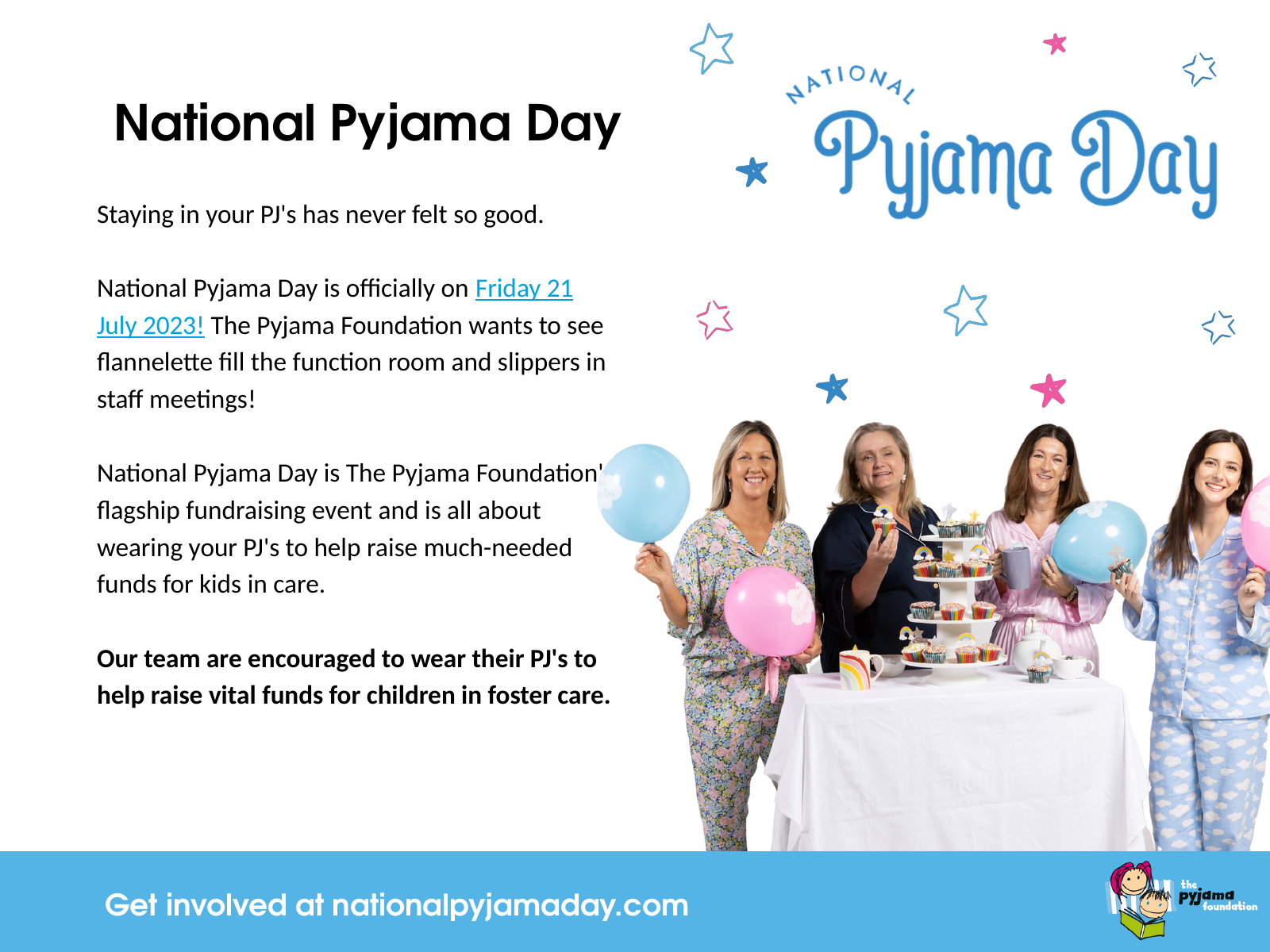

National Pyjama Day

Staying in your PJ's has never felt so good.

National Pyjama Day is officially on Friday 21 July 2023! The Pyjama Foundation wants to see flannelette fill the function room and slippers in staff meetings!

National Pyjama Day is The Pyjama Foundation's flagship fundraising event and is all about wearing your PJ's to help raise much-needed funds for kids in care.

Our team are encouraged to wear their PJ's to help raise vital funds for children in foster care.

Get involved at nationalpyjamaday.com